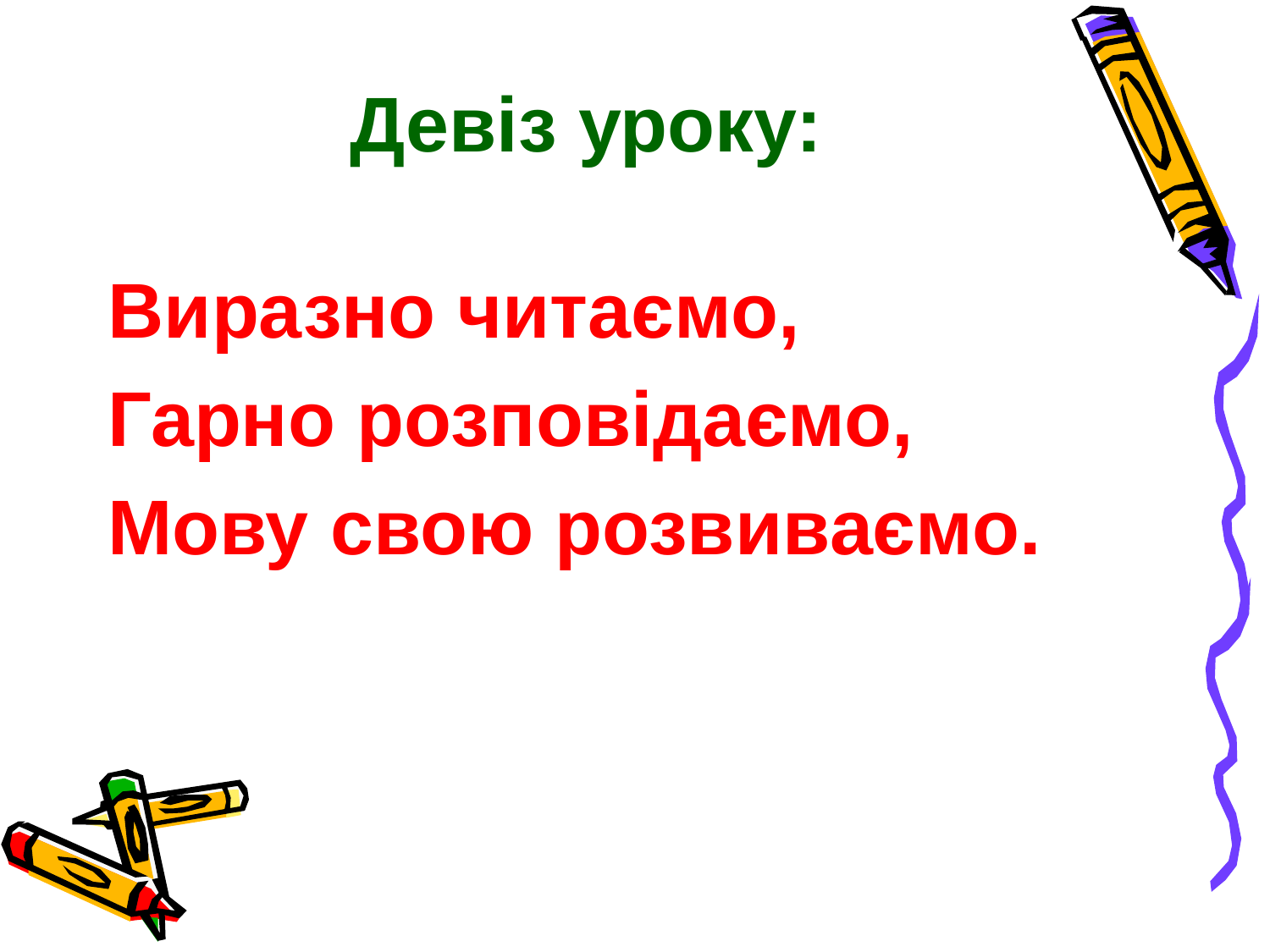

# Девіз уроку:
Виразно читаємо,
Гарно розповідаємо,
Мову свою розвиваємо.